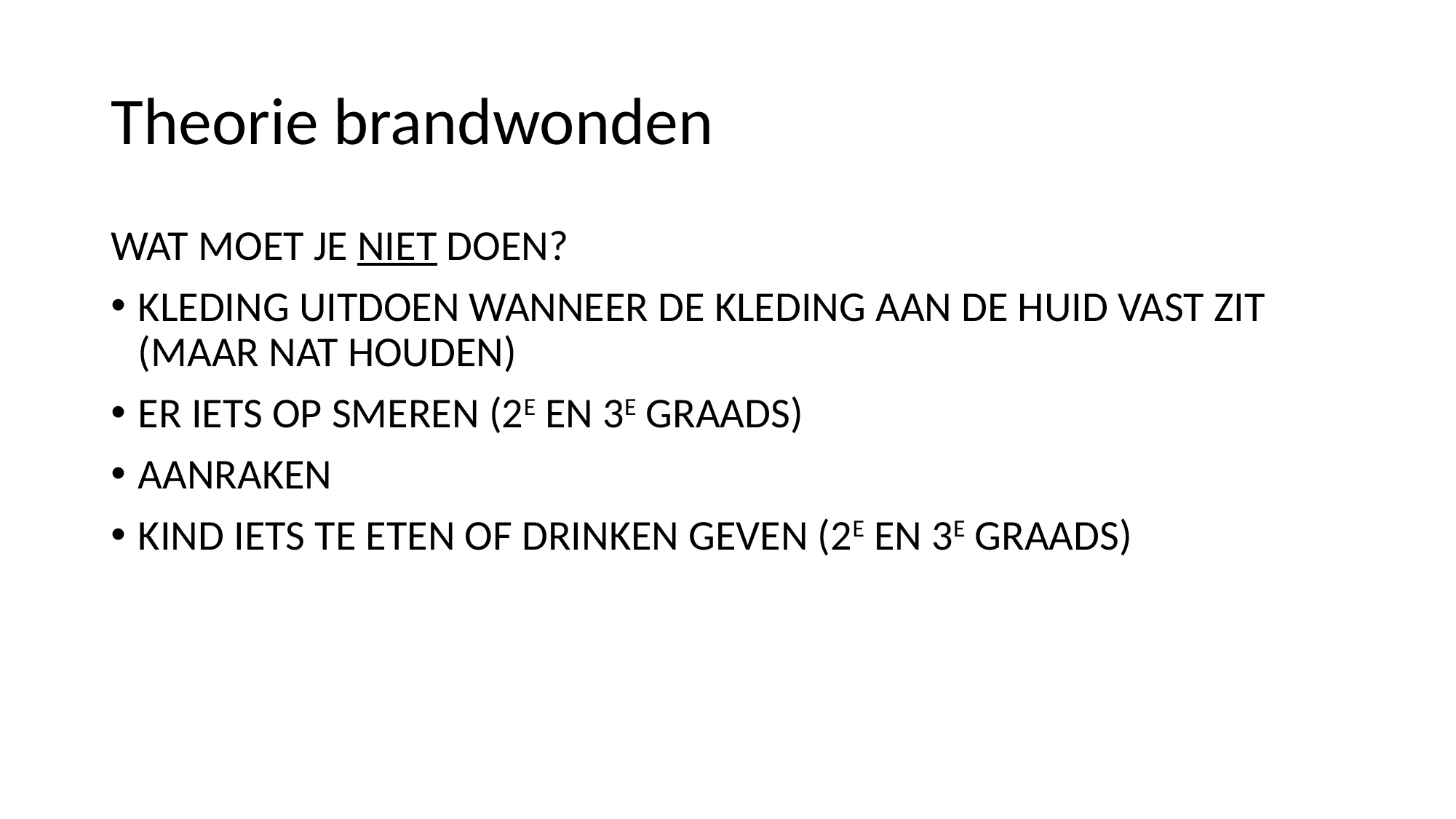

# Theorie brandwonden
WAT MOET JE NIET DOEN?
KLEDING UITDOEN WANNEER DE KLEDING AAN DE HUID VAST ZIT (MAAR NAT HOUDEN)
ER IETS OP SMEREN (2E EN 3E GRAADS)
AANRAKEN
KIND IETS TE ETEN OF DRINKEN GEVEN (2E EN 3E GRAADS)